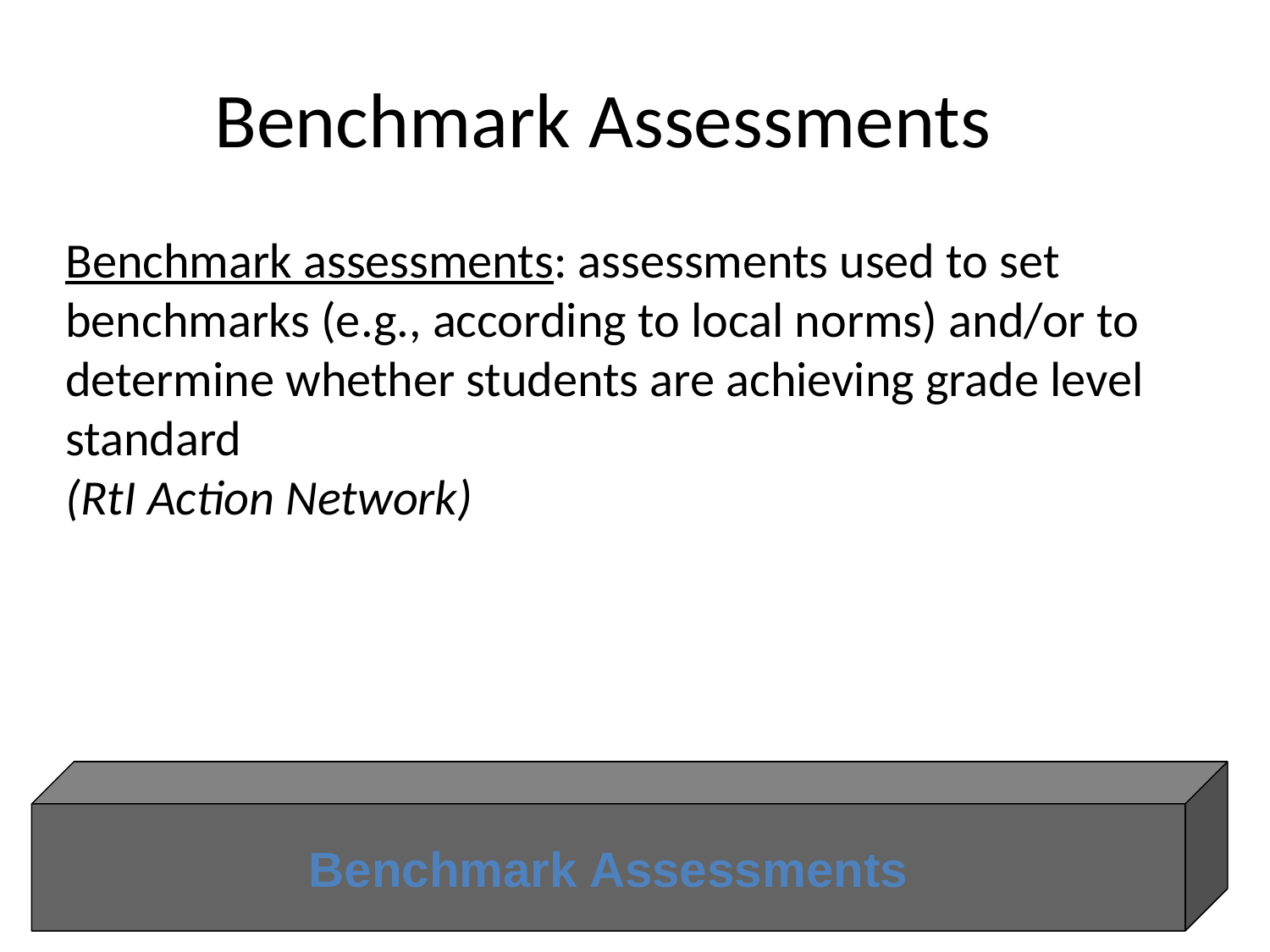

# Benchmark Assessments
Benchmark assessments: assessments used to set benchmarks (e.g., according to local norms) and/or to determine whether students are achieving grade level standard
(RtI Action Network)
Benchmark Assessments